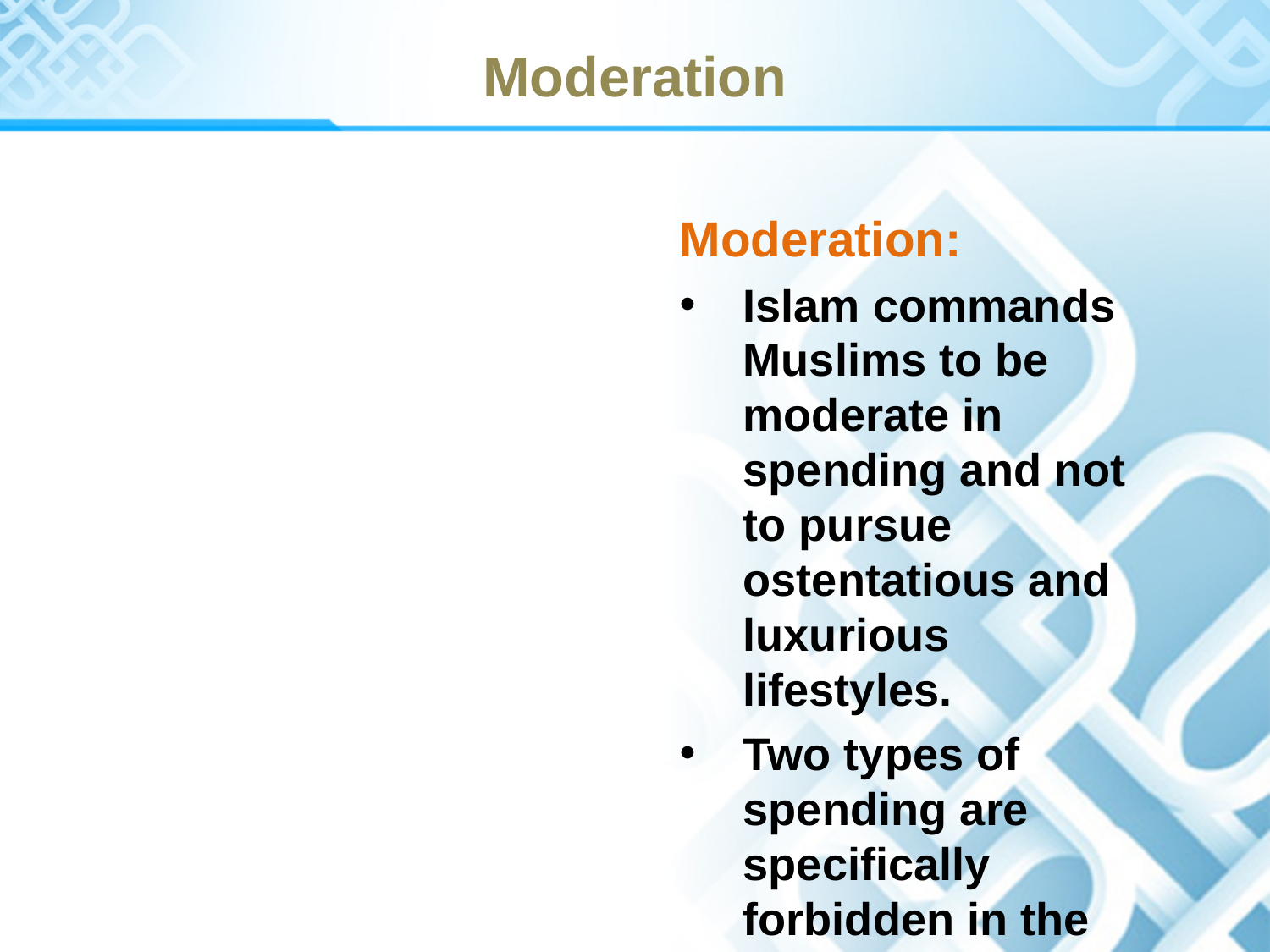

Moderation
Moderation:
Islam commands Muslims to be moderate in spending and not to pursue ostentatious and luxurious lifestyles.
Two types of spending are specifically forbidden in the light of Islamic teachings.